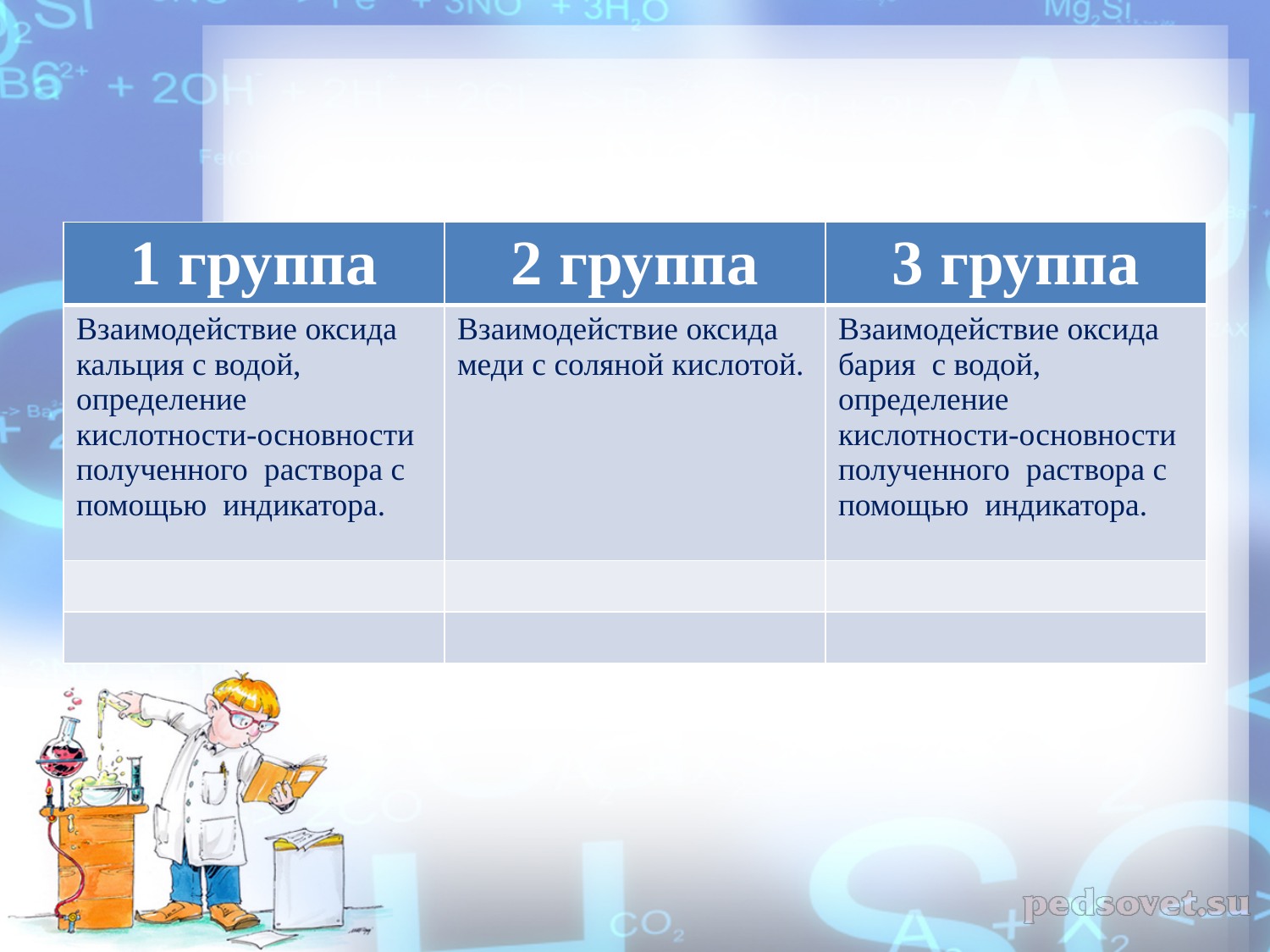

#
| 1 группа | 2 группа | 3 группа |
| --- | --- | --- |
| Взаимодействие оксида кальция с водой, определение кислотности-основности полученного раствора с помощью индикатора. | Взаимодействие оксида меди с соляной кислотой. | Взаимодействие оксида бария с водой, определение кислотности-основности полученного раствора с помощью индикатора. |
|  |  |  |
|  |  |  |